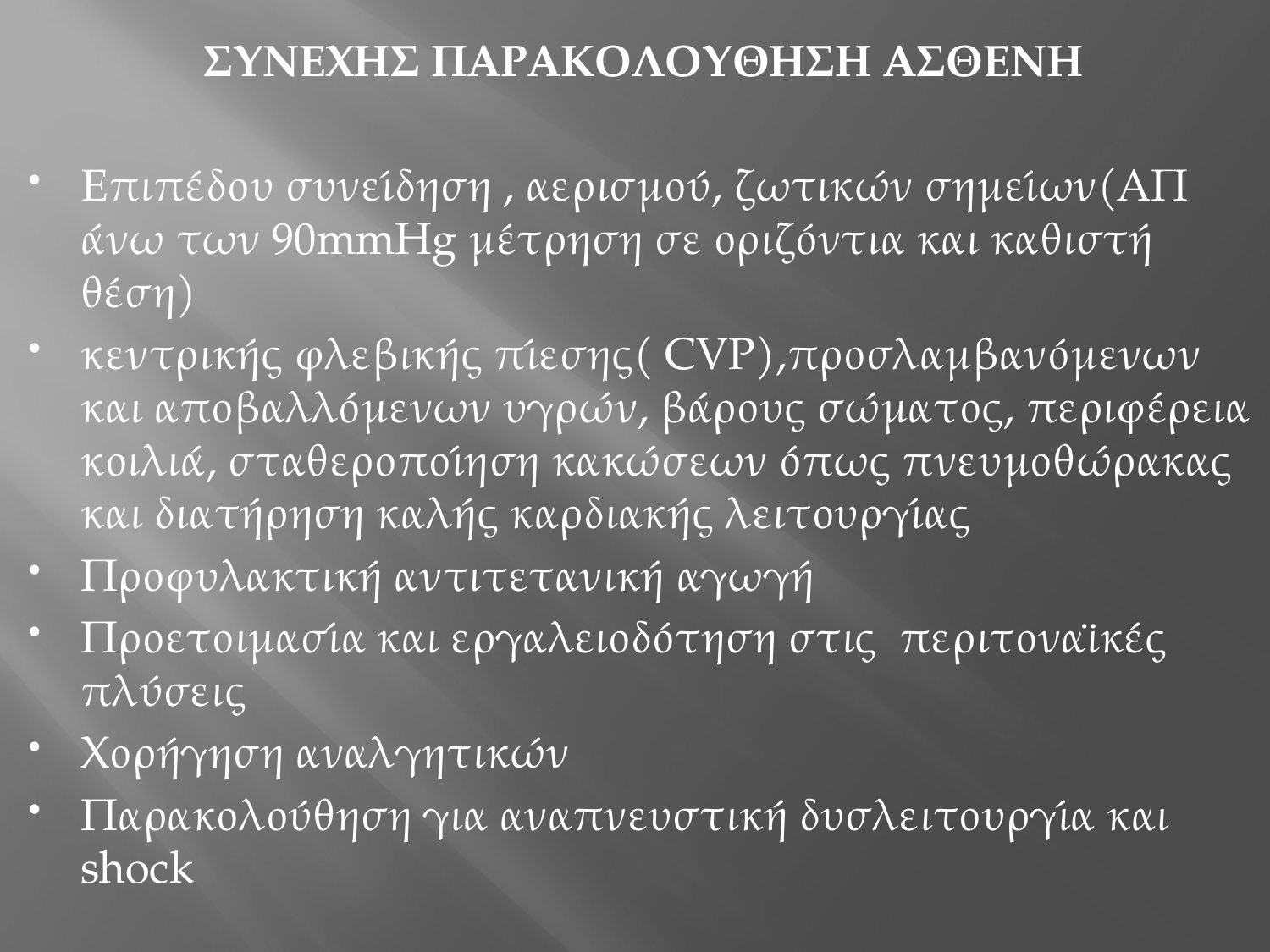

ΣΥΝΕΧΗΣ ΠΑΡΑΚΟΛΟΥΘΗΣΗ ΑΣΘΕΝΗ

Επιπέδου συνείδηση , αερισμού, ζωτικών σημείων(ΑΠ άνω των 90mmHg μέτρηση σε οριζόντια και καθιστή θέση)
κεντρικής φλεβικής πίεσης( CVP),προσλαμβανόμενων και αποβαλλόμενων υγρών, βάρους σώματος, περιφέρεια κοιλιά, σταθεροποίηση κακώσεων όπως πνευμοθώρακας και διατήρηση καλής καρδιακής λειτουργίας
Προφυλακτική αντιτετανική αγωγή
Προετοιμασία και εργαλειοδότηση στις  περιτοναϊκές πλύσεις
Χορήγηση αναλγητικών
Παρακολούθηση για αναπνευστική δυσλειτουργία και shock